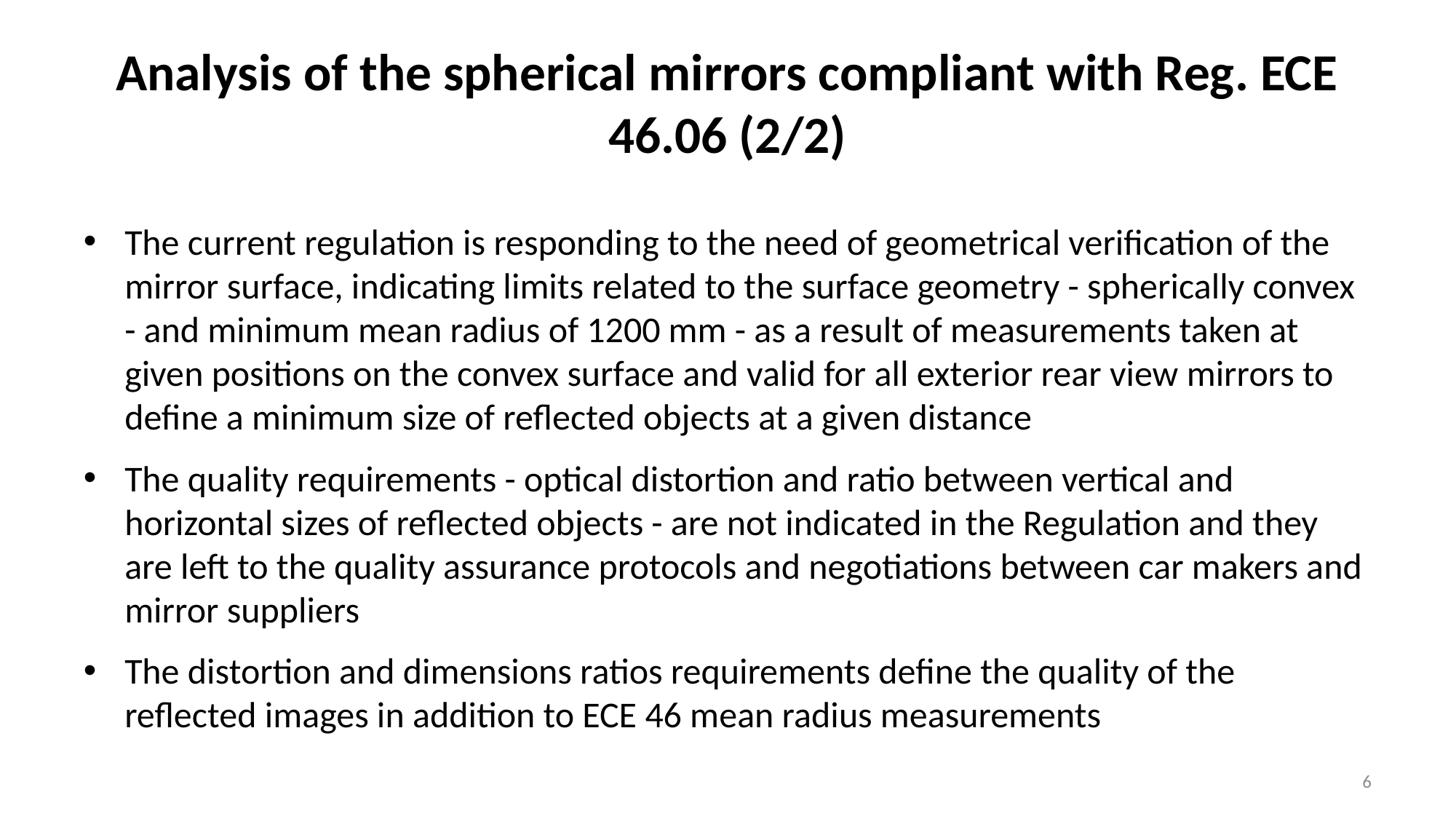

# Analysis of the spherical mirrors compliant with Reg. ECE 46.06 (2/2)
The current regulation is responding to the need of geometrical verification of the mirror surface, indicating limits related to the surface geometry - spherically convex - and minimum mean radius of 1200 mm - as a result of measurements taken at given positions on the convex surface and valid for all exterior rear view mirrors to define a minimum size of reflected objects at a given distance
The quality requirements - optical distortion and ratio between vertical and horizontal sizes of reflected objects - are not indicated in the Regulation and they are left to the quality assurance protocols and negotiations between car makers and mirror suppliers
The distortion and dimensions ratios requirements define the quality of the reflected images in addition to ECE 46 mean radius measurements
6